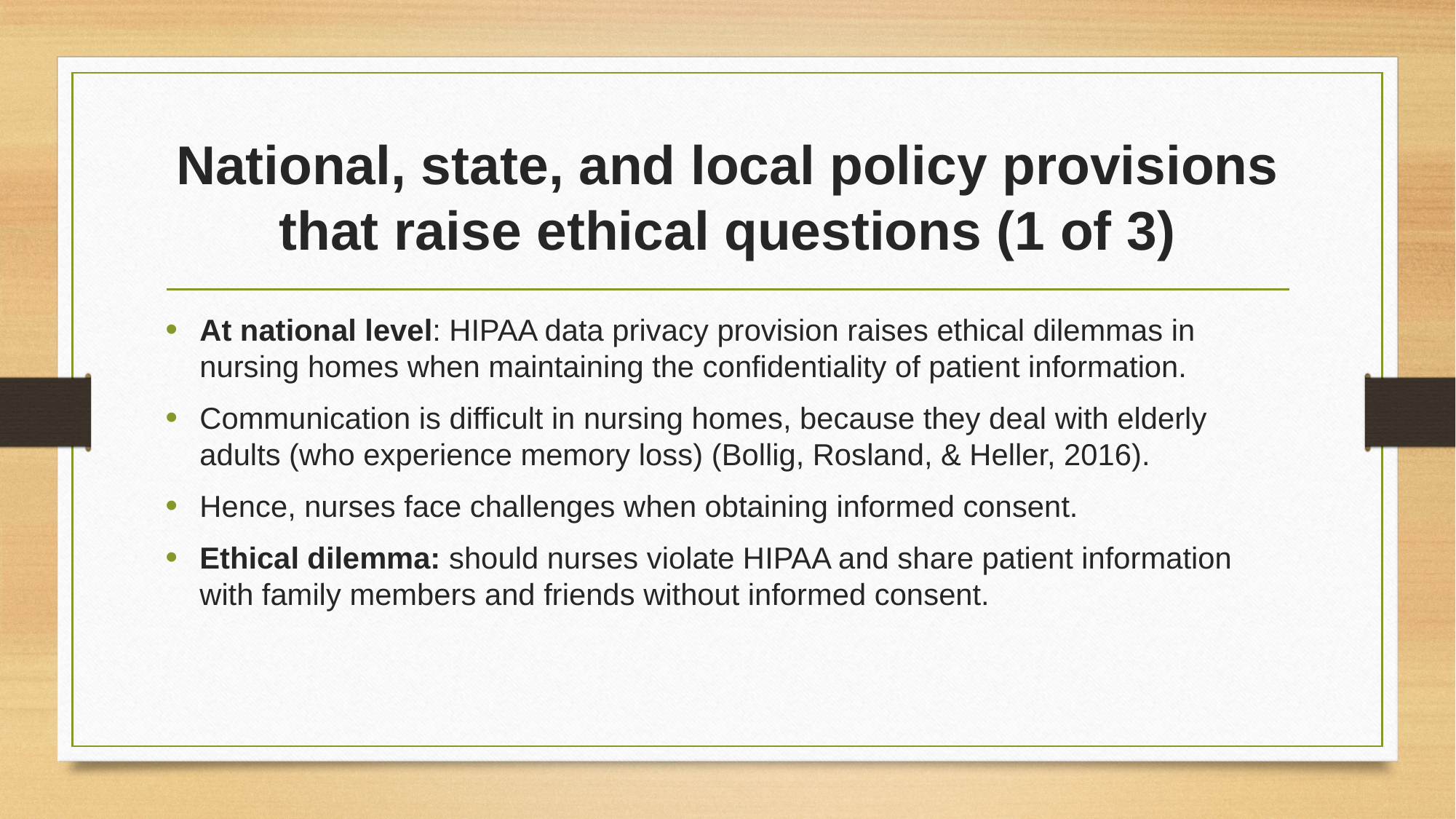

# National, state, and local policy provisions that raise ethical questions (1 of 3)
At national level: HIPAA data privacy provision raises ethical dilemmas in nursing homes when maintaining the confidentiality of patient information.
Communication is difficult in nursing homes, because they deal with elderly adults (who experience memory loss) (Bollig, Rosland, & Heller, 2016).
Hence, nurses face challenges when obtaining informed consent.
Ethical dilemma: should nurses violate HIPAA and share patient information with family members and friends without informed consent.